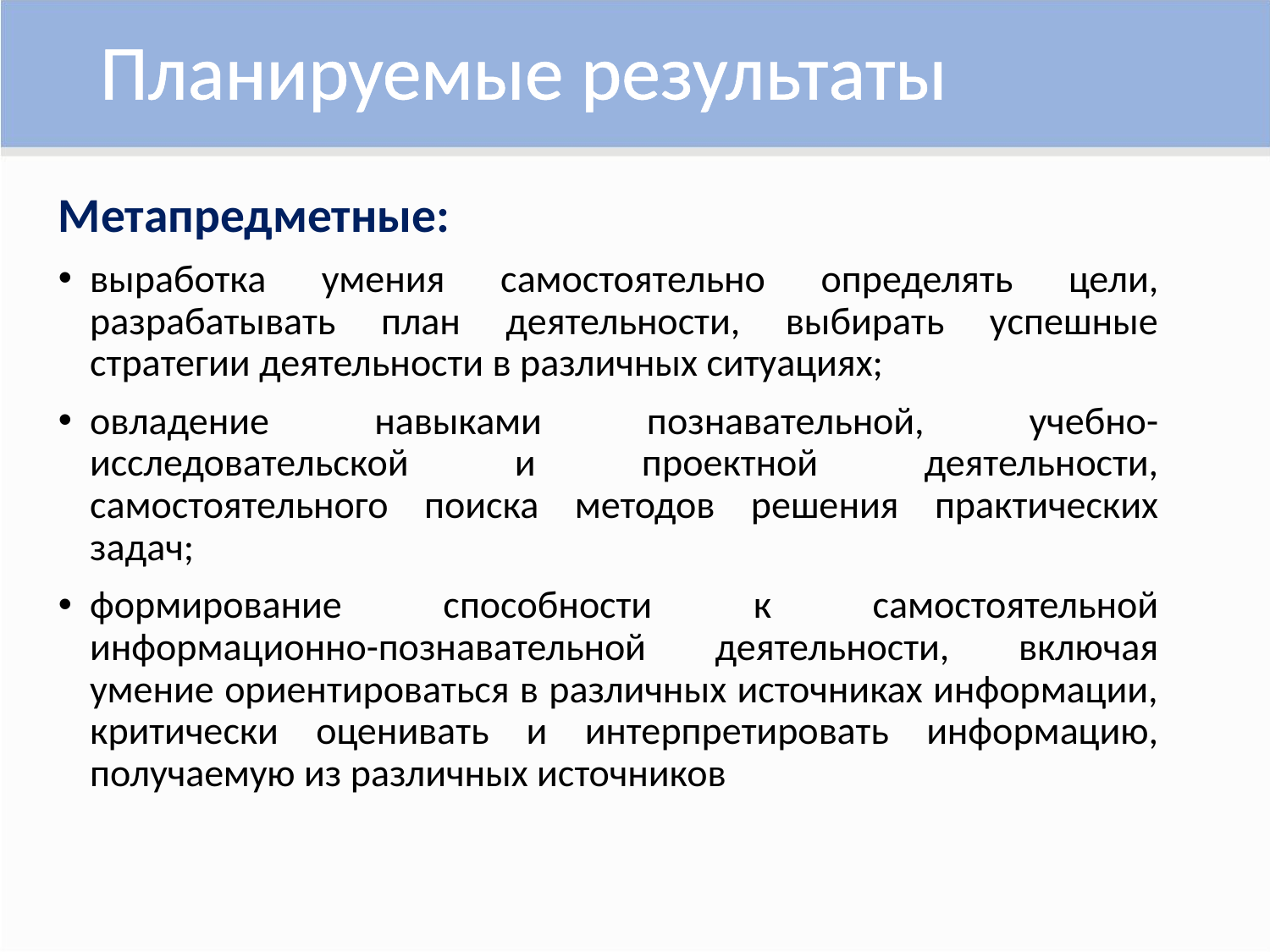

# Планируемые результаты
Метапредметные:
выработка умения самостоятельно определять цели, разрабатывать план деятельности, выбирать успешные стратегии деятельности в различных ситуациях;
овладение навыками познавательной, учебно-исследовательской и проектной деятельности, самостоятельного поиска методов решения практических задач;
формирование способности к самостоятельной информационно-познавательной деятельности, включая умение ориентироваться в различных источниках информации, критически оценивать и интерпретировать информацию, получаемую из различных источников